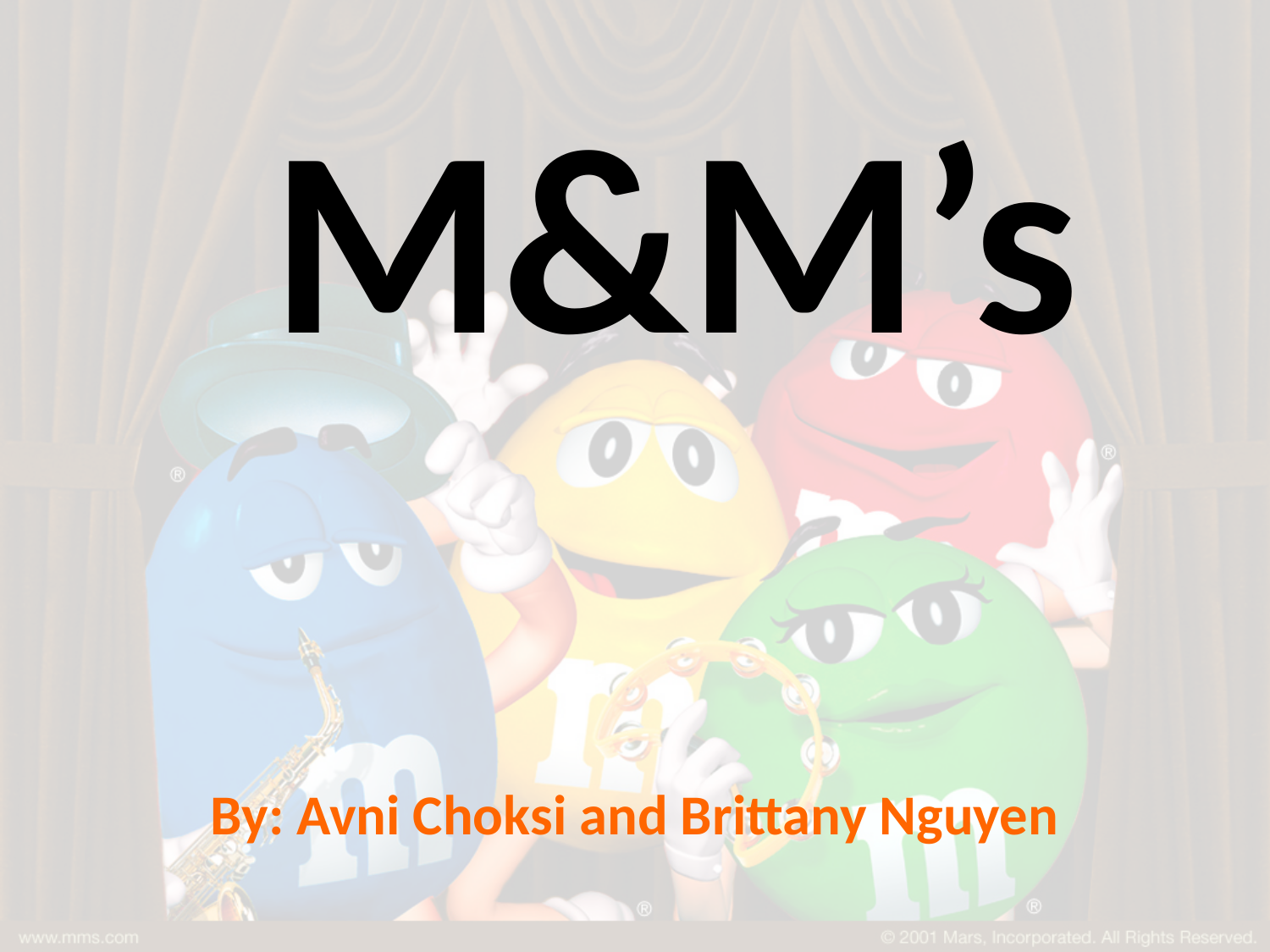

# M&M’s
By: Avni Choksi and Brittany Nguyen